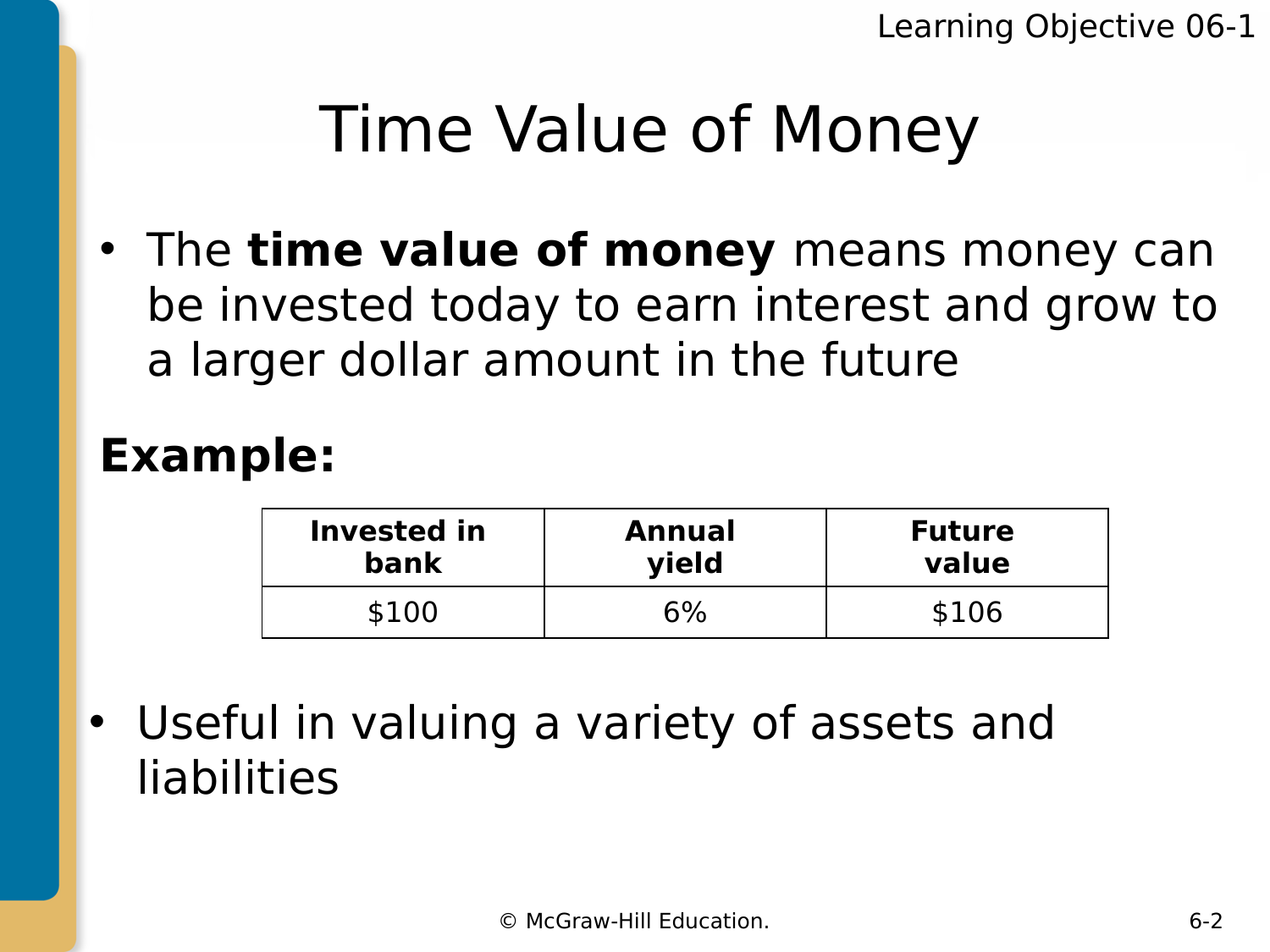

Learning Objective 06-1
# Time Value of Money
The time value of money means money can be invested today to earn interest and grow to a larger dollar amount in the future
Example:
| Invested in bank | Annual yield | Future value |
| --- | --- | --- |
| $100 | 6% | $106 |
Useful in valuing a variety of assets and liabilities